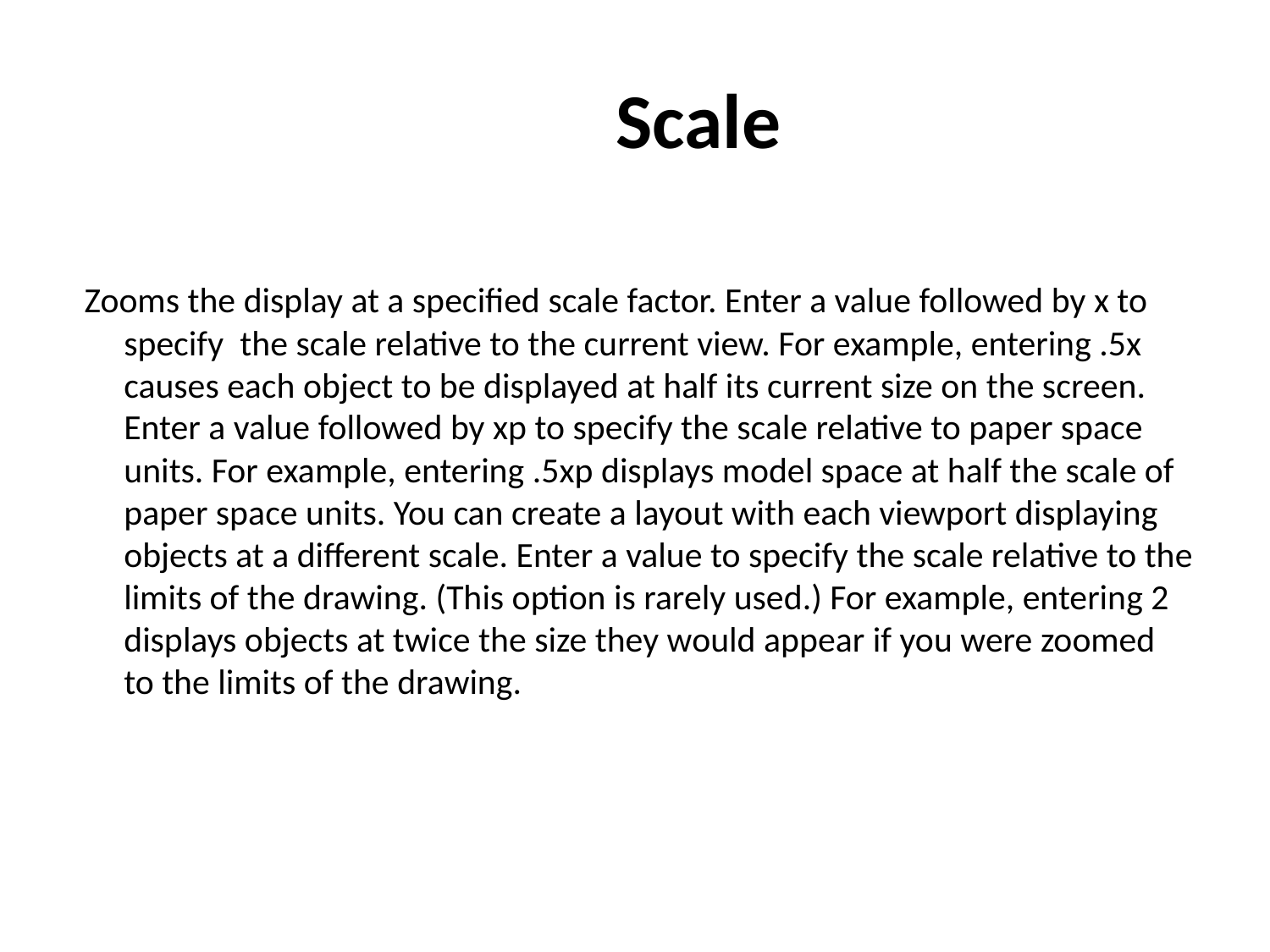

# Scale

 Zooms the display at a specified scale factor. Enter a value followed by x to specify  the scale relative to the current view. For example, entering .5x causes each object to be displayed at half its current size on the screen. Enter a value followed by xp to specify the scale relative to paper space units. For example, entering .5xp displays model space at half the scale of paper space units. You can create a layout with each viewport displaying objects at a different scale. Enter a value to specify the scale relative to the limits of the drawing. (This option is rarely used.) For example, entering 2 displays objects at twice the size they would appear if you were zoomed to the limits of the drawing.